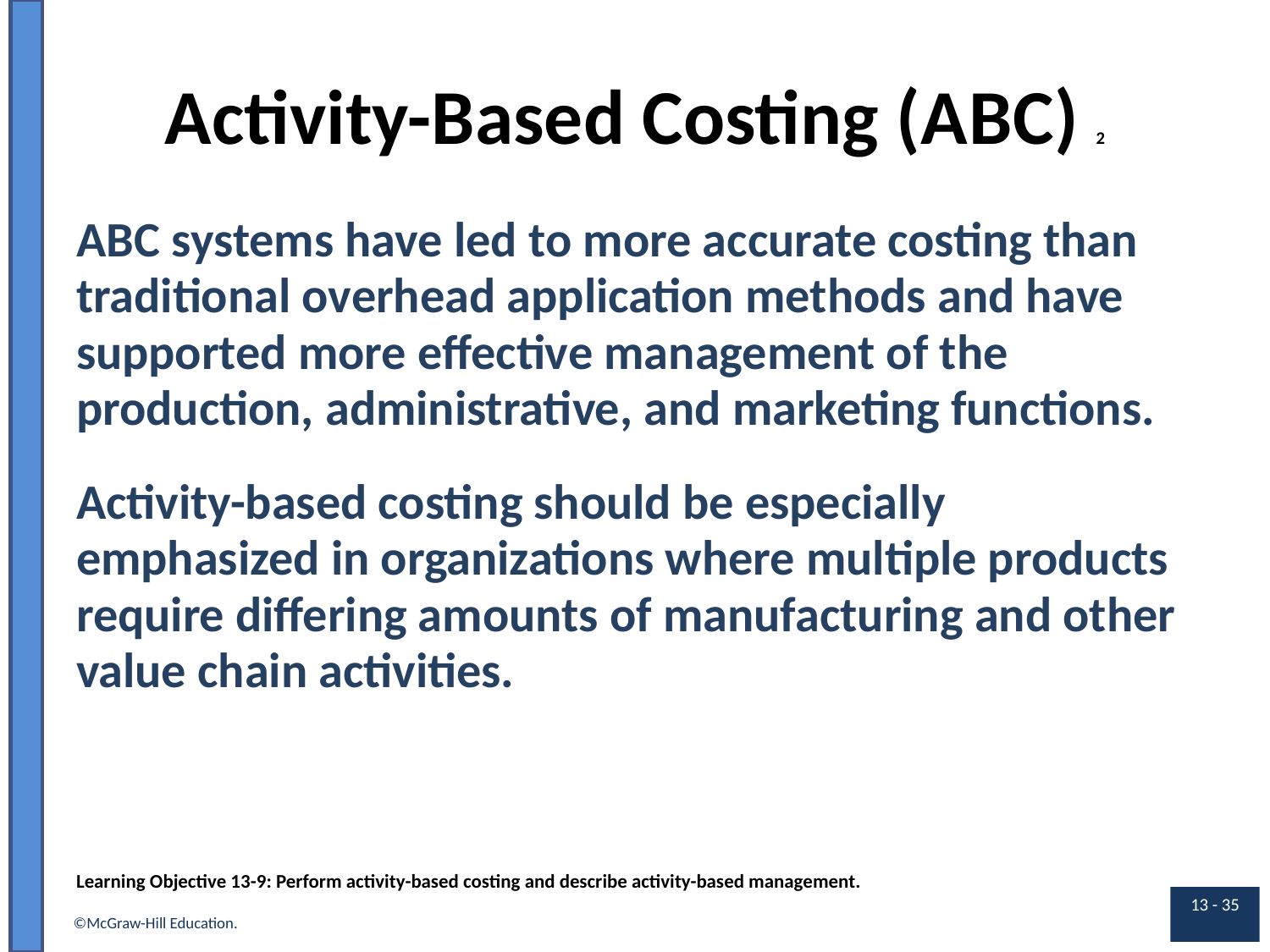

# Activity-Based Costing (A B C) 2
A B C systems have led to more accurate costing than traditional overhead application methods and have supported more effective management of the production, administrative, and marketing functions.
Activity-based costing should be especially emphasized in organizations where multiple products require differing amounts of manufacturing and other value chain activities.
Learning Objective 13-9: Perform activity-based costing and describe activity-based management.